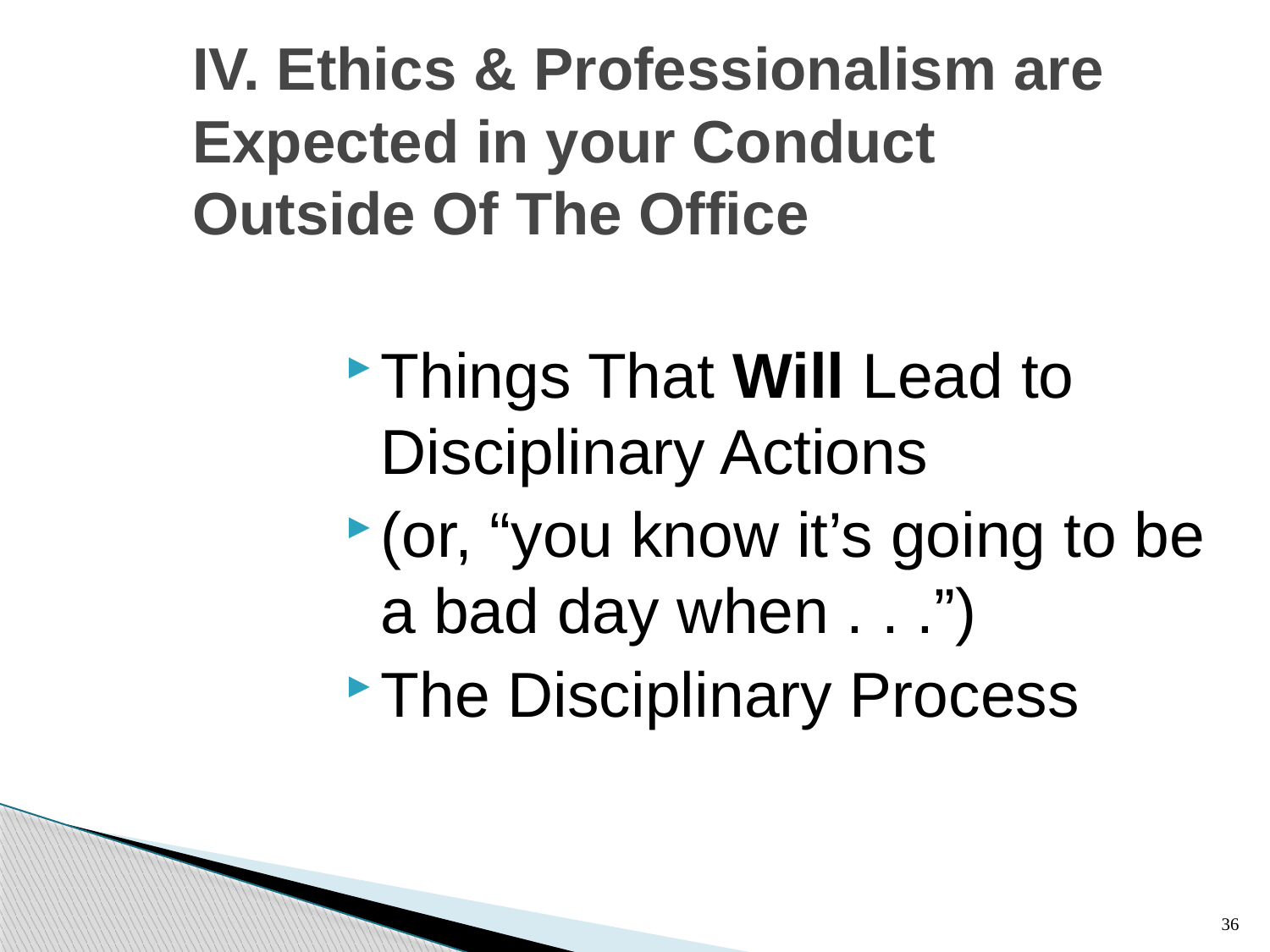

# IV. Ethics & Professionalism are Expected in your Conduct Outside Of The Office

Things That Will Lead to Disciplinary Actions
(or, “you know it’s going to be a bad day when . . .”)
The Disciplinary Process

36